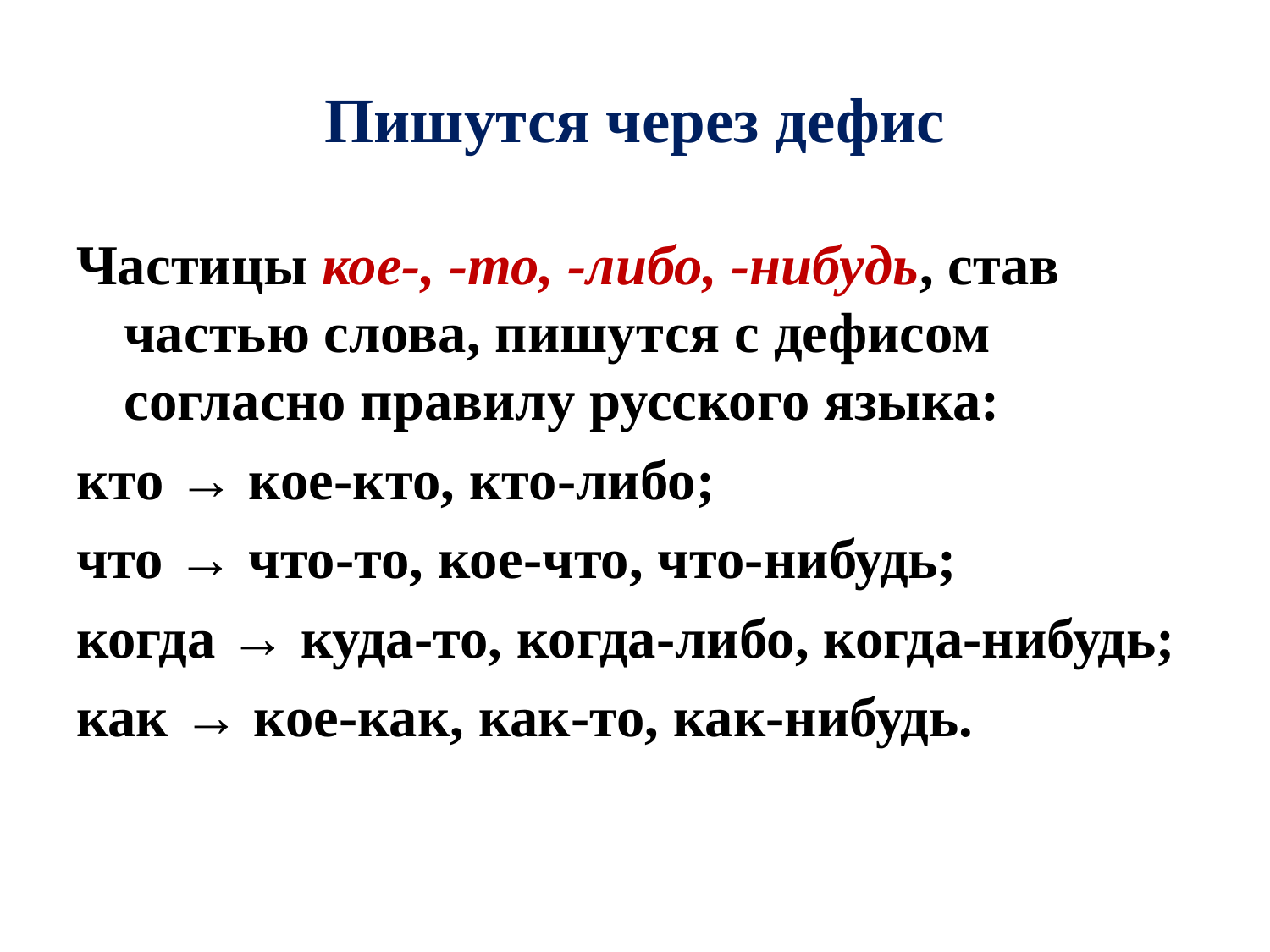

# Пишутся через дефис
Частицы кое-, -то, -либо, -нибудь, став частью слова, пишут­ся с дефисом согласно правилу русского языка:
кто → кое-кто, кто-либо;
что → что-то, кое-что, что-нибудь;
когда → куда-то, когда-либо, когда-нибудь;
как → кое-как, как-то, как-нибудь.